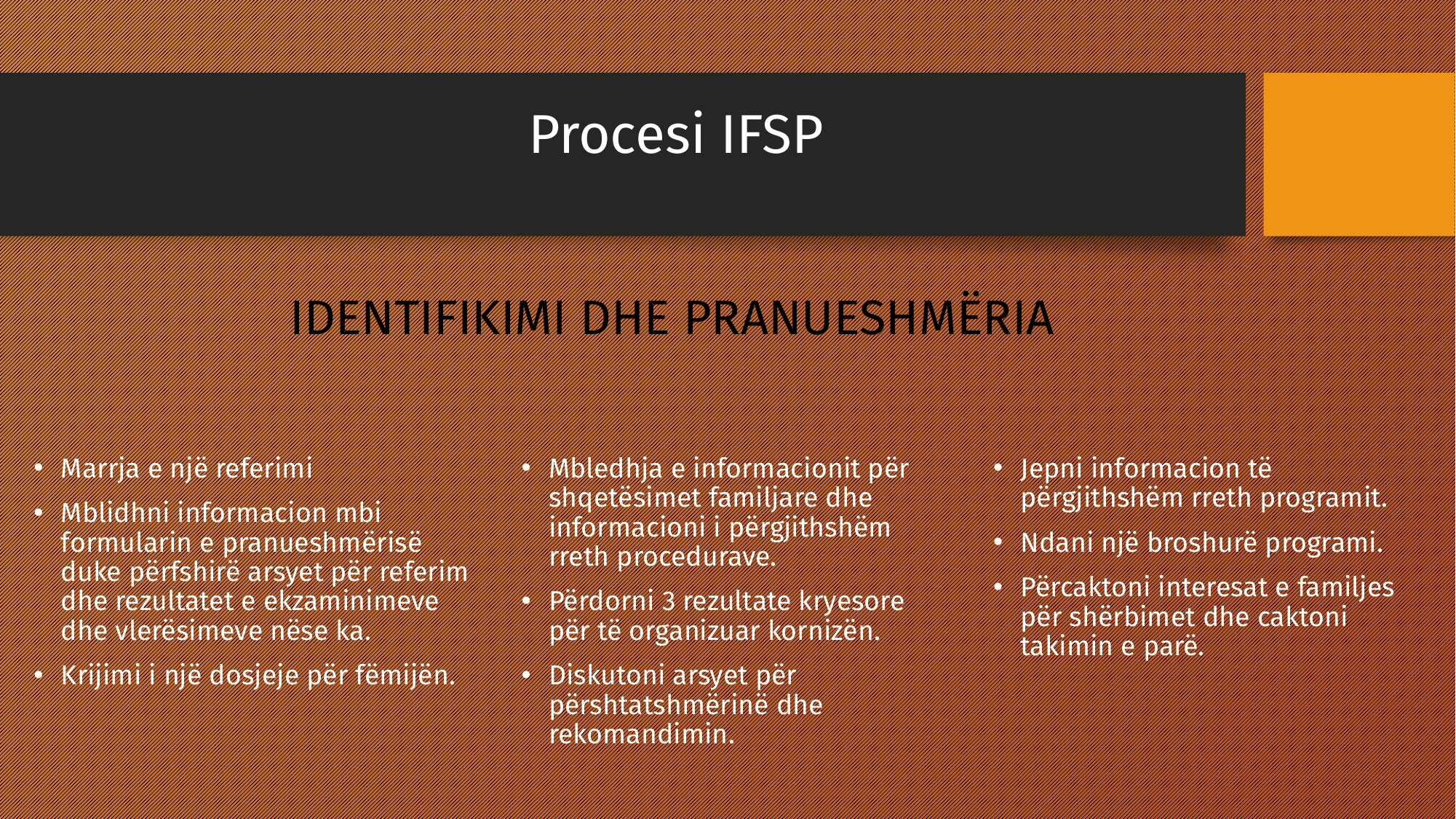

# Procesi IFSP
IDENTIFIKIMI DHE PRANUESHMËRIA
Marrja e një referimi
Mblidhni informacion mbi formularin e pranueshmërisë duke përfshirë arsyet për referim dhe rezultatet e ekzaminimeve dhe vlerësimeve nëse ka.
Krijimi i një dosjeje për fëmijën.
Mbledhja e informacionit për shqetësimet familjare dhe informacioni i përgjithshëm rreth procedurave.
Përdorni 3 rezultate kryesore për të organizuar kornizën.
Diskutoni arsyet për përshtatshmërinë dhe rekomandimin.
Jepni informacion të përgjithshëm rreth programit.
Ndani një broshurë programi.
Përcaktoni interesat e familjes për shërbimet dhe caktoni takimin e parë.